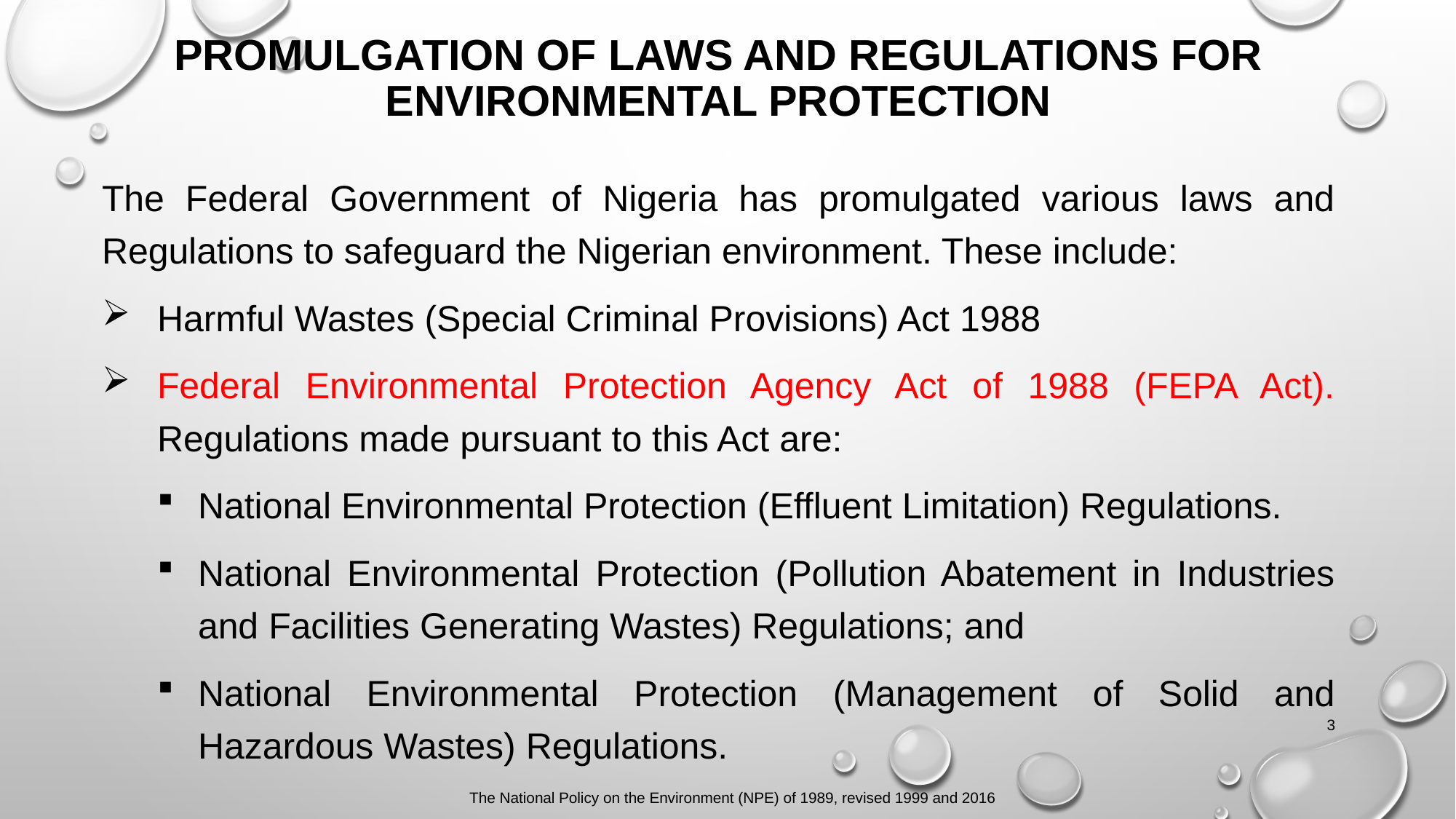

# Promulgation of laws and regulations for environmental protection
The Federal Government of Nigeria has promulgated various laws and Regulations to safeguard the Nigerian environment. These include:
Harmful Wastes (Special Criminal Provisions) Act 1988
Federal Environmental Protection Agency Act of 1988 (FEPA Act). Regulations made pursuant to this Act are:
National Environmental Protection (Effluent Limitation) Regulations.
National Environmental Protection (Pollution Abatement in Industries and Facilities Generating Wastes) Regulations; and
National Environmental Protection (Management of Solid and Hazardous Wastes) Regulations.
3
The National Policy on the Environment (NPE) of 1989, revised 1999 and 2016